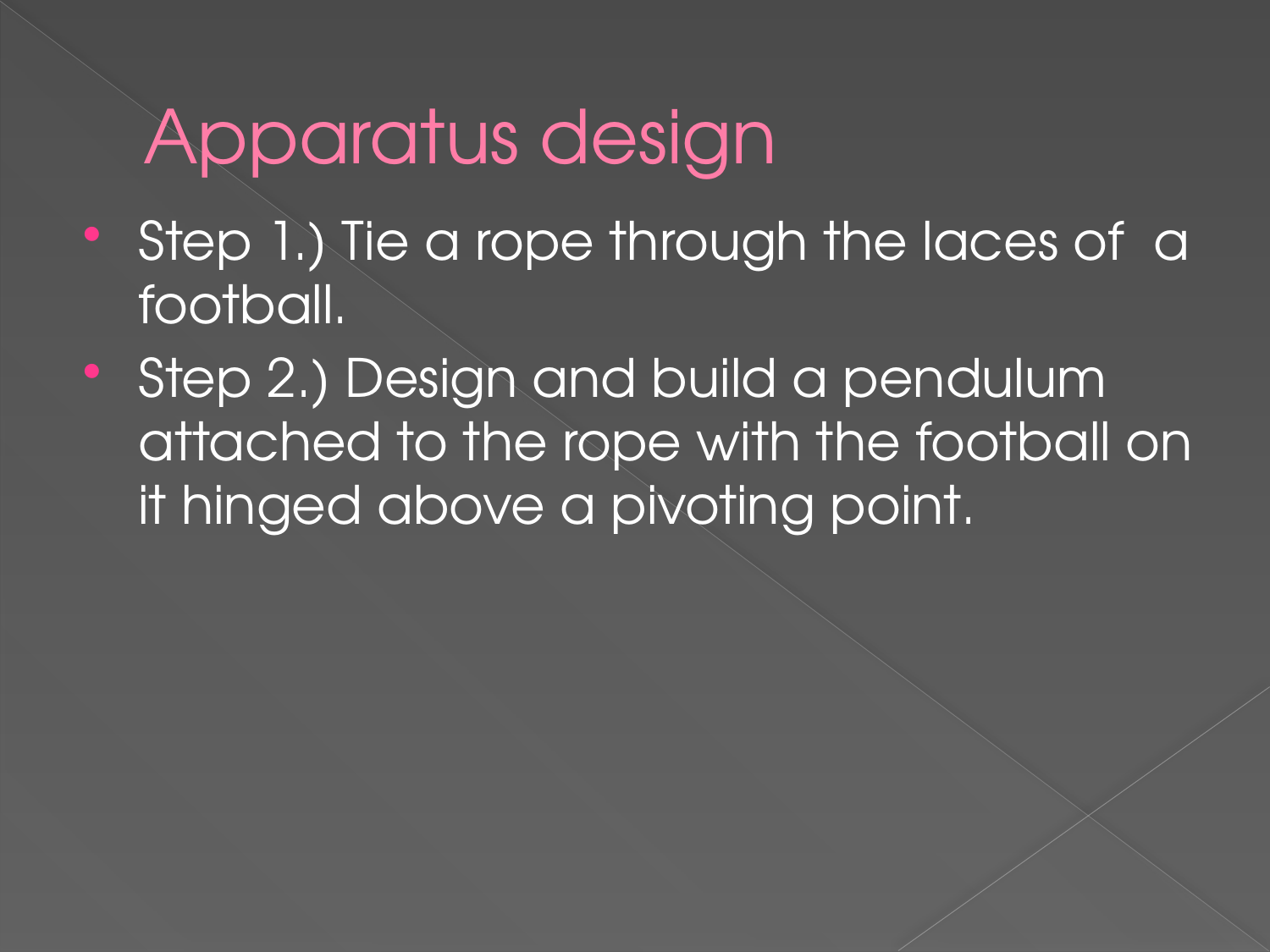

# Apparatus design
Step 1.) Tie a rope through the laces of  a football.
Step 2.) Design and build a pendulum attached to the rope with the football on it hinged above a pivoting point.